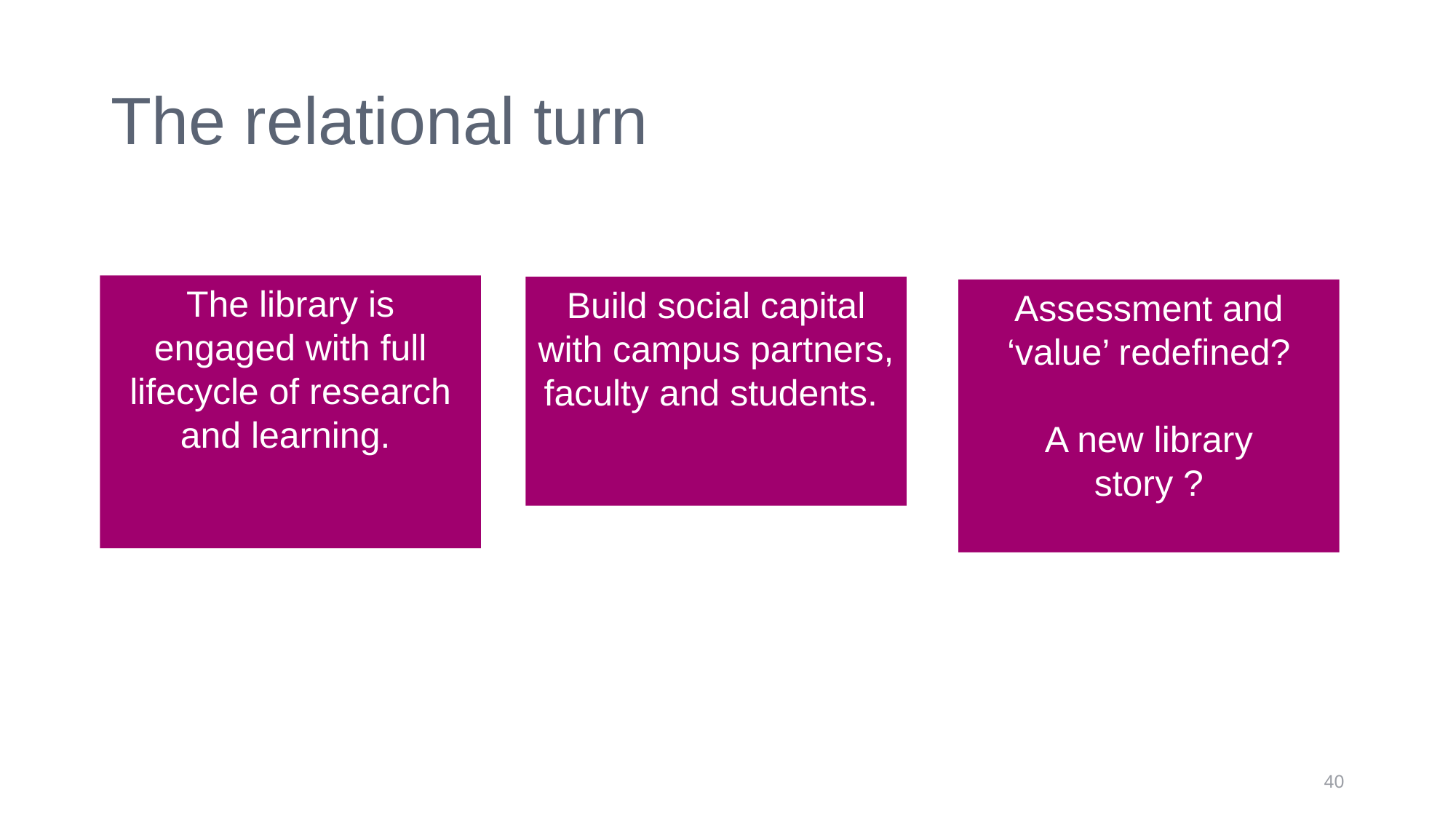

# The relational turn
The library is engaged with full lifecycle of research and learning.

Build social capital with campus partners, faculty and students.

Assessment and ‘value’ redefined?

 A new library
story ?

40